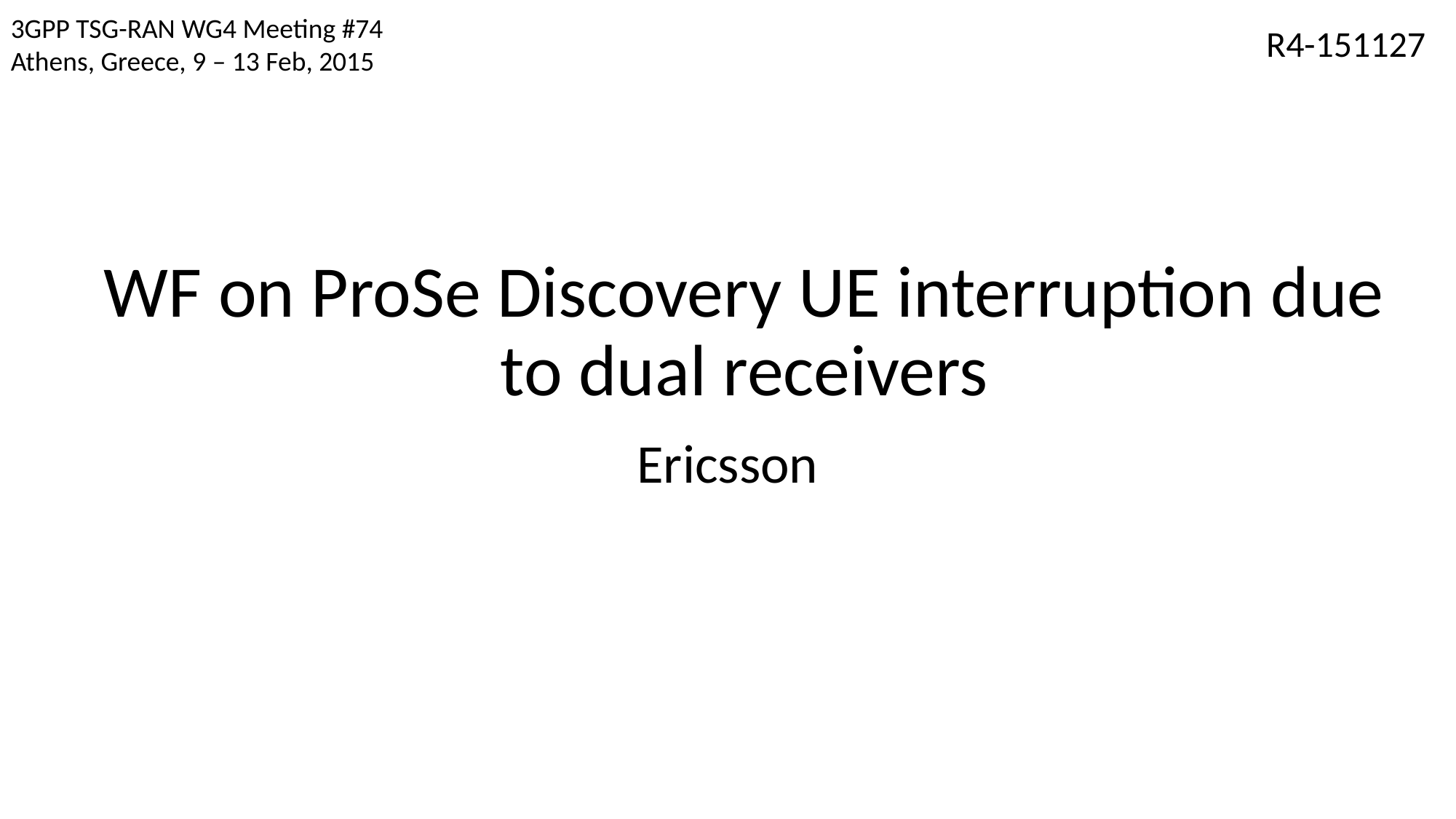

3GPP TSG-RAN WG4 Meeting #74
Athens, Greece, 9 – 13 Feb, 2015
R4-151127
# WF on ProSe Discovery UE interruption due to dual receivers
Ericsson